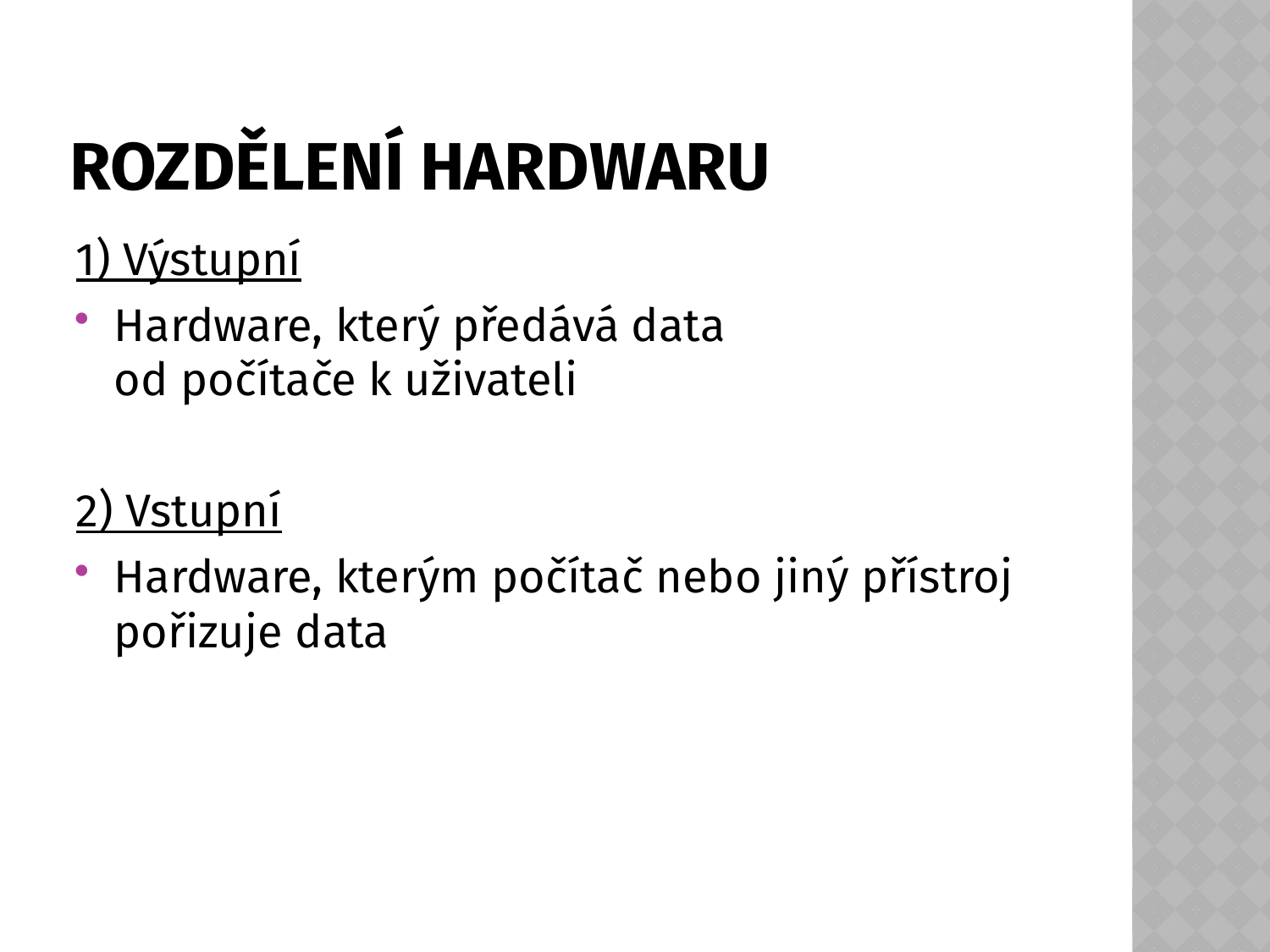

# Rozdělení Hardwaru
1) Výstupní
Hardware, který předává data od počítače k uživateli

2) Vstupní
Hardware, kterým počítač nebo jiný přístroj pořizuje data